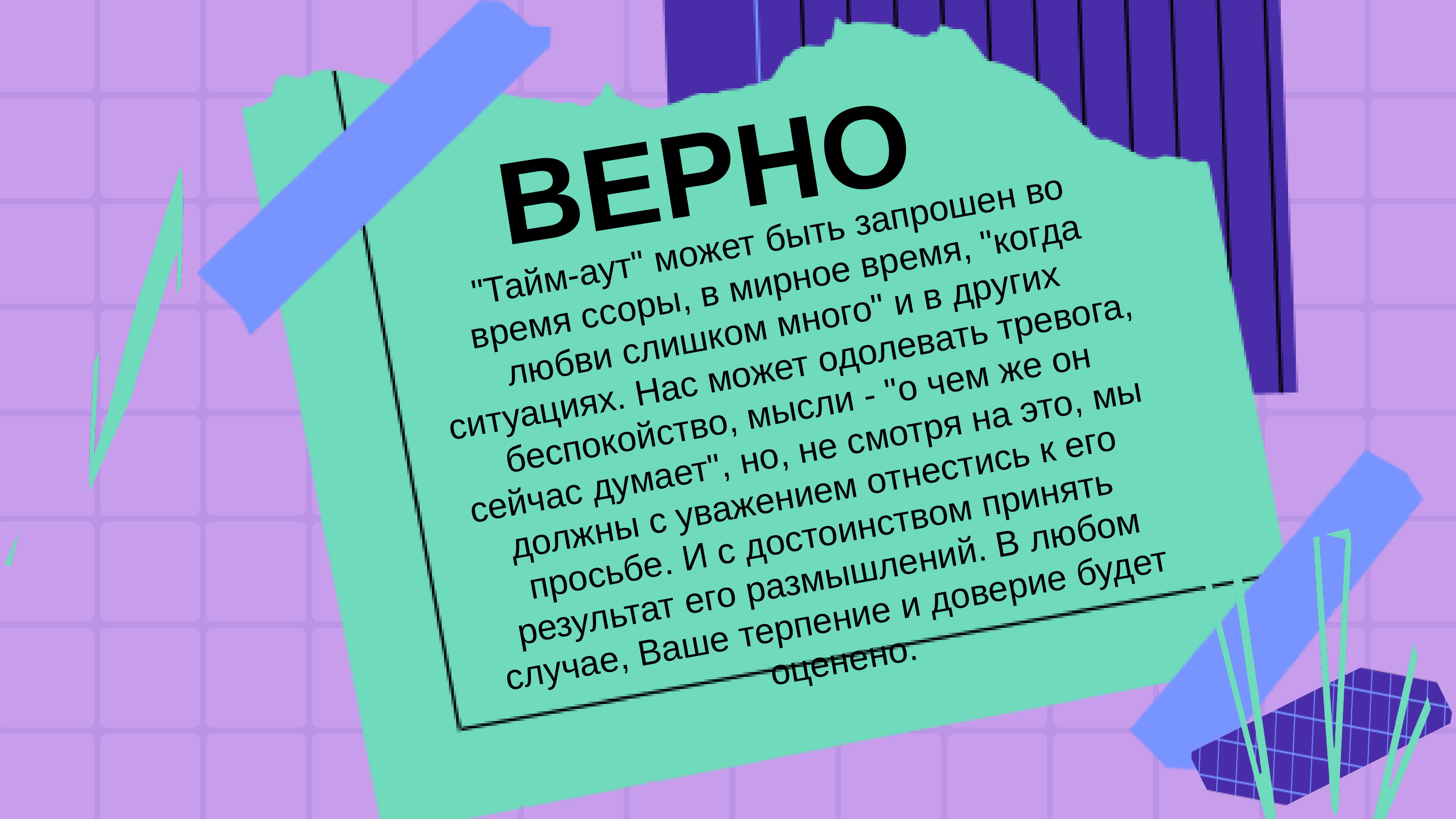

ВЕРНО
"Тайм-аут" может быть запрошен во время ссоры, в мирное время, "когда любви слишком много" и в других ситуациях. Нас может одолевать тревога, беспокойство, мысли - "о чем же он сейчас думает", но, не смотря на это, мы должны с уважением отнестись к его просьбе. И с достоинством принять результат его размышлений. В любом случае, Ваше терпение и доверие будет оценено.